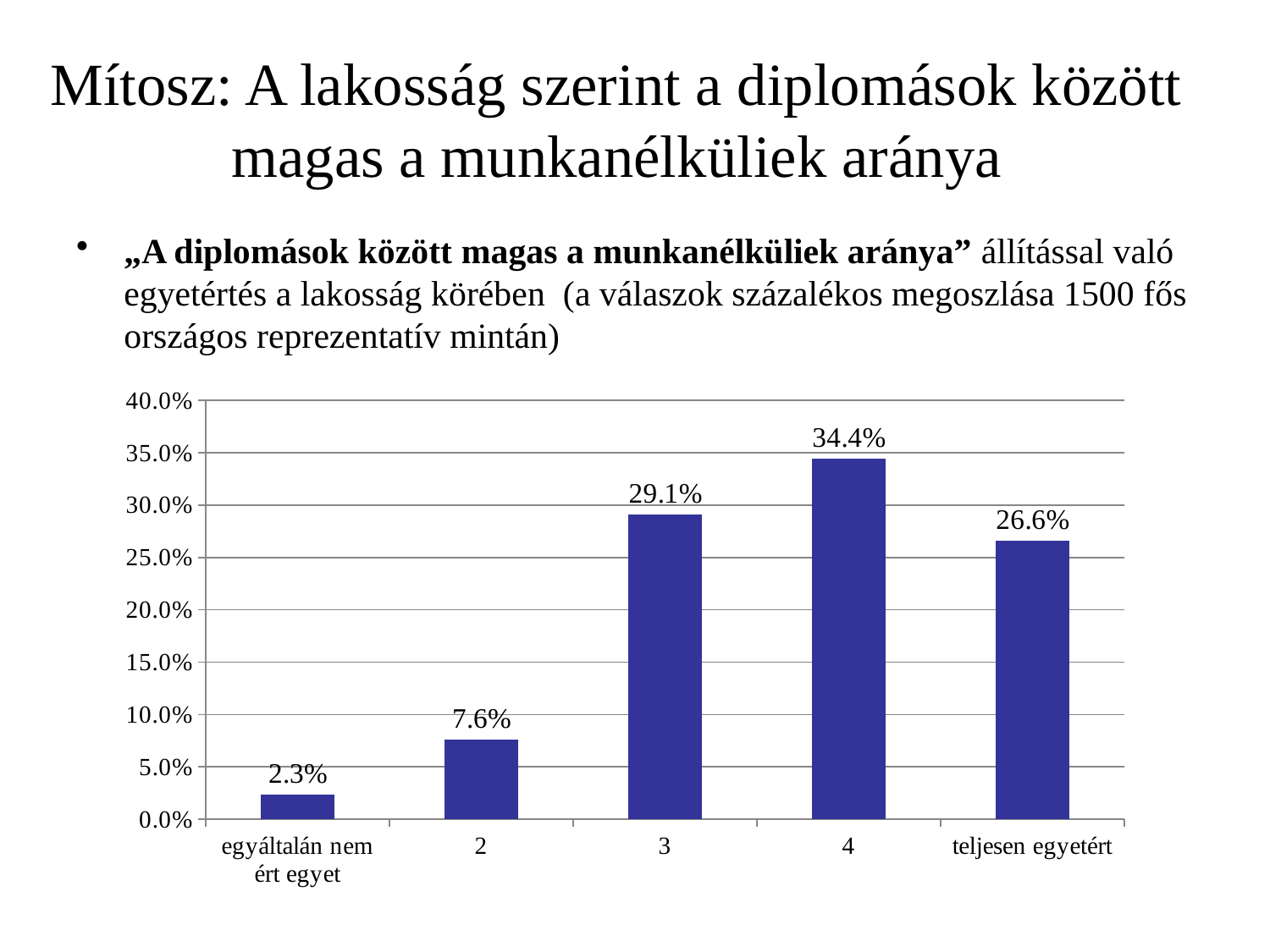

# Mítosz: A lakosság szerint a diplomások között magas a munkanélküliek aránya
„A diplomások között magas a munkanélküliek aránya” állítással való egyetértés a lakosság körében  (a válaszok százalékos megoszlása 1500 fős országos reprezentatív mintán)

### Chart

| Category |  |
|---|---|
| egyáltalán nem ért egyet | 0.023303632625085682 |
| 2 | 0.07607950651130908 |
| 3 | 0.29061000685400973 |
| 4 | 0.3440712816997945 |
| teljesen egyetért | 0.2659355723098014 |